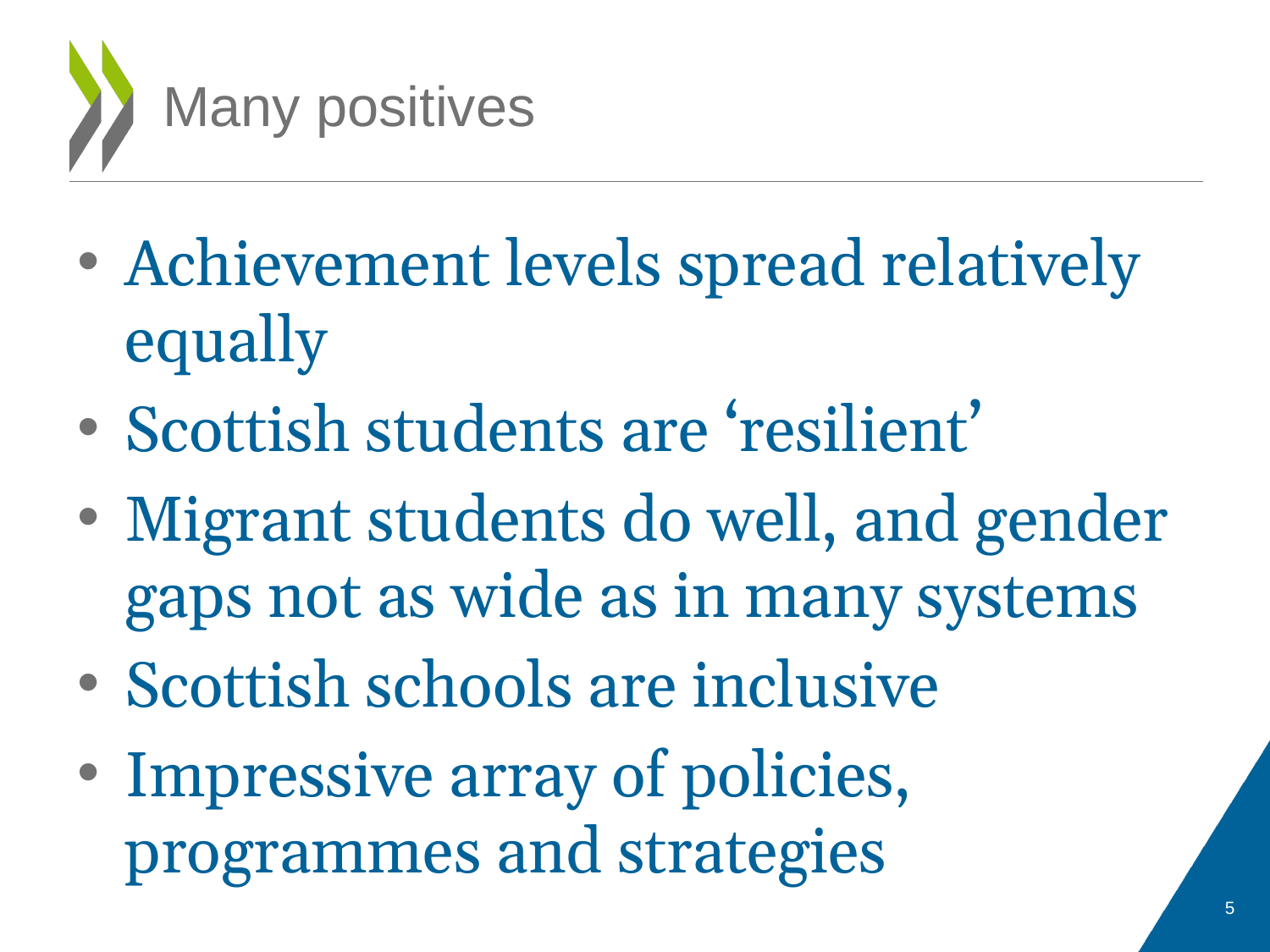

# Many positives
Achievement levels spread relatively equally
Scottish students are ‘resilient’
Migrant students do well, and gender gaps not as wide as in many systems
Scottish schools are inclusive
Impressive array of policies, programmes and strategies

5